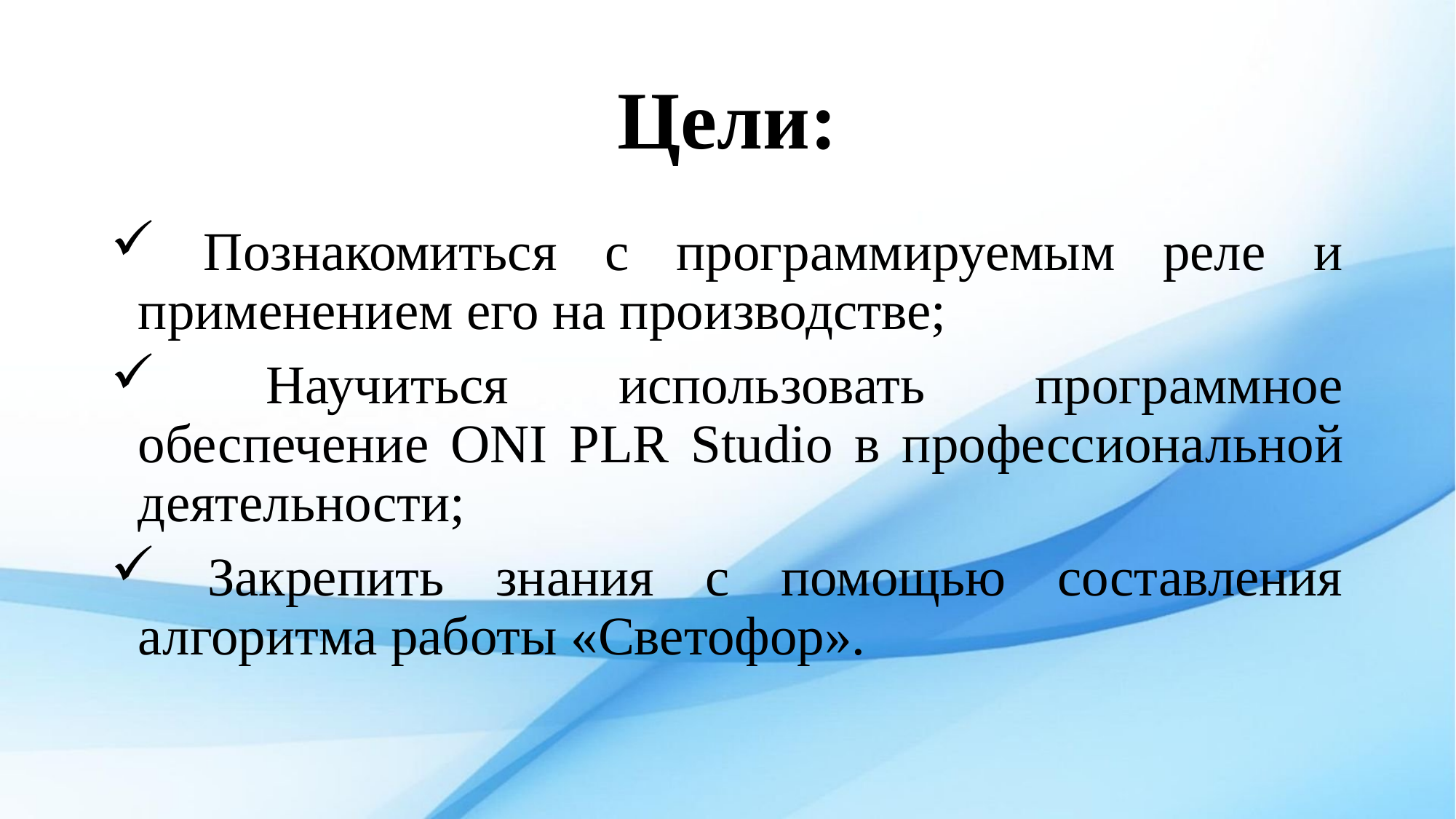

# Цели:
 Познакомиться с программируемым реле и применением его на производстве;
 Научиться использовать программное обеспечение ONI PLR Studio в профессиональной деятельности;
 Закрепить знания с помощью составления алгоритма работы «Светофор».